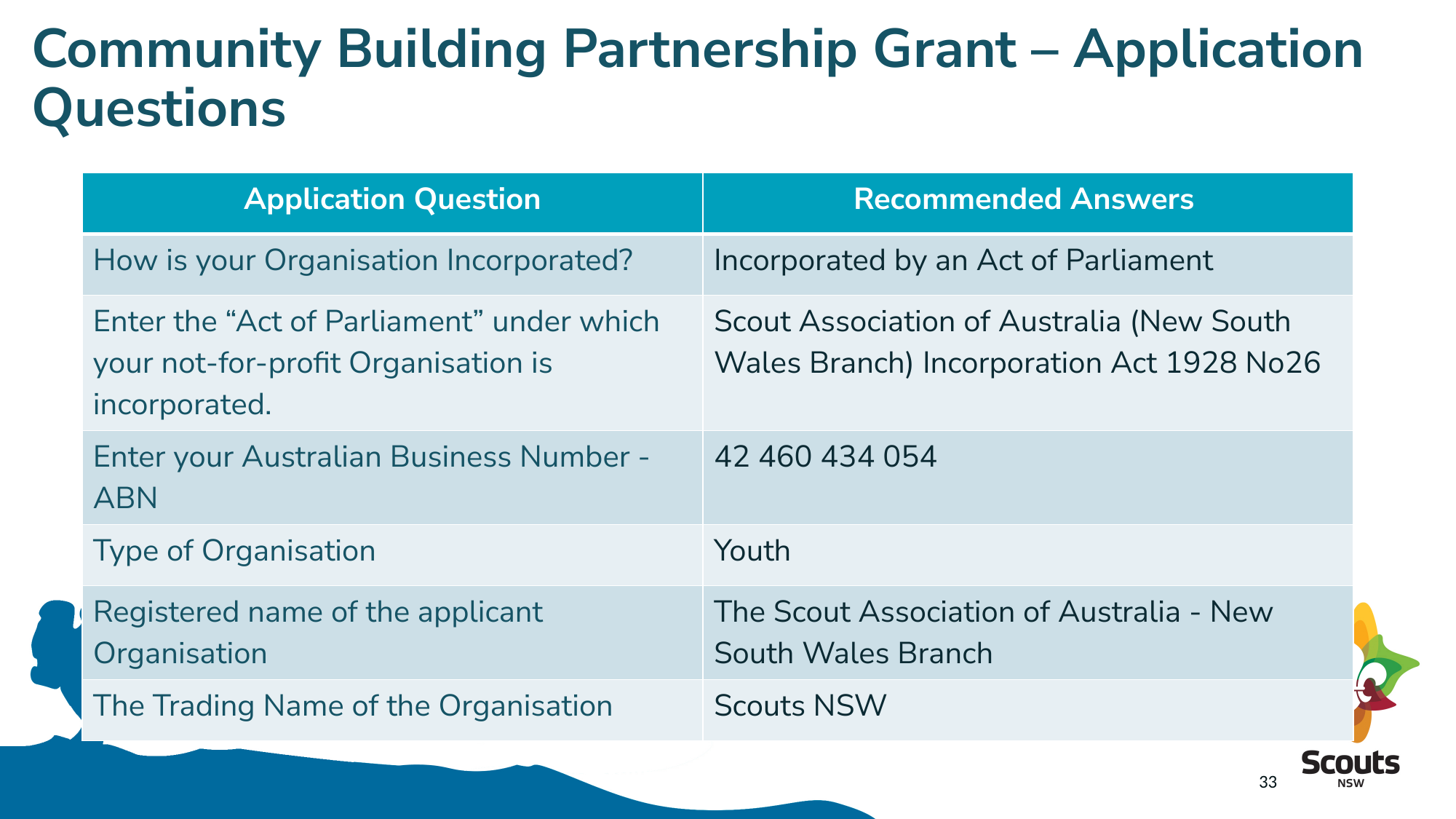

# Community Building Partnership Grant – Application Questions
| Application Question | Recommended Answers |
| --- | --- |
| How is your Organisation Incorporated? | Incorporated by an Act of Parliament |
| Enter the “Act of Parliament” under which your not-for-profit Organisation is incorporated. | Scout Association of Australia (New South Wales Branch) Incorporation Act 1928 No26 |
| Enter your Australian Business Number - ABN | 42 460 434 054 |
| Type of Organisation | Youth |
| Registered name of the applicant Organisation | The Scout Association of Australia - New South Wales Branch |
| The Trading Name of the Organisation | Scouts NSW |
33